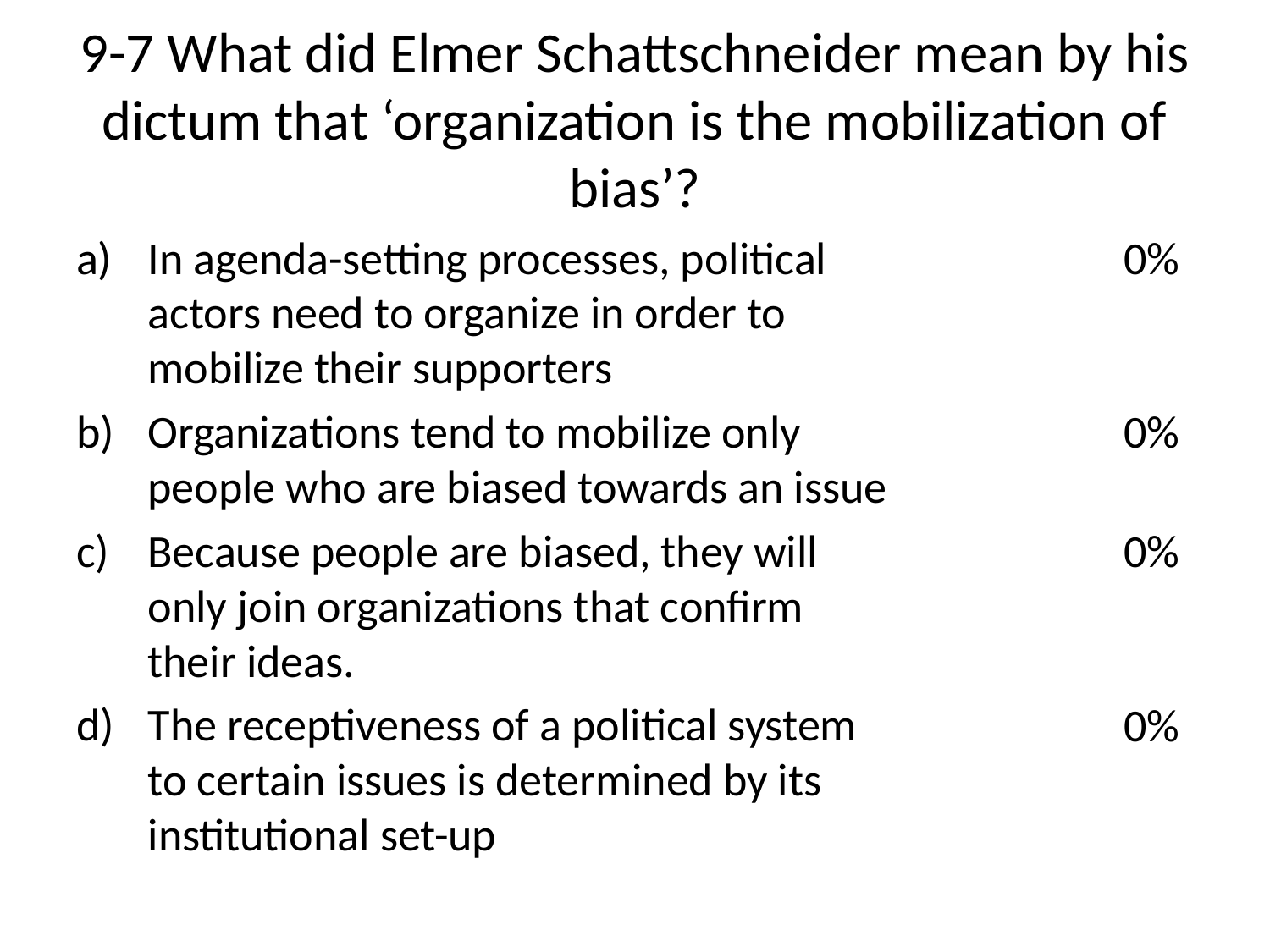

# 9-7 What did Elmer Schattschneider mean by his dictum that ‘organization is the mobilization of bias’?
In agenda-setting processes, political actors need to organize in order to mobilize their supporters
Organizations tend to mobilize only people who are biased towards an issue
Because people are biased, they will only join organizations that confirm their ideas.
The receptiveness of a political system to certain issues is determined by its institutional set-up
0%
0%
0%
0%